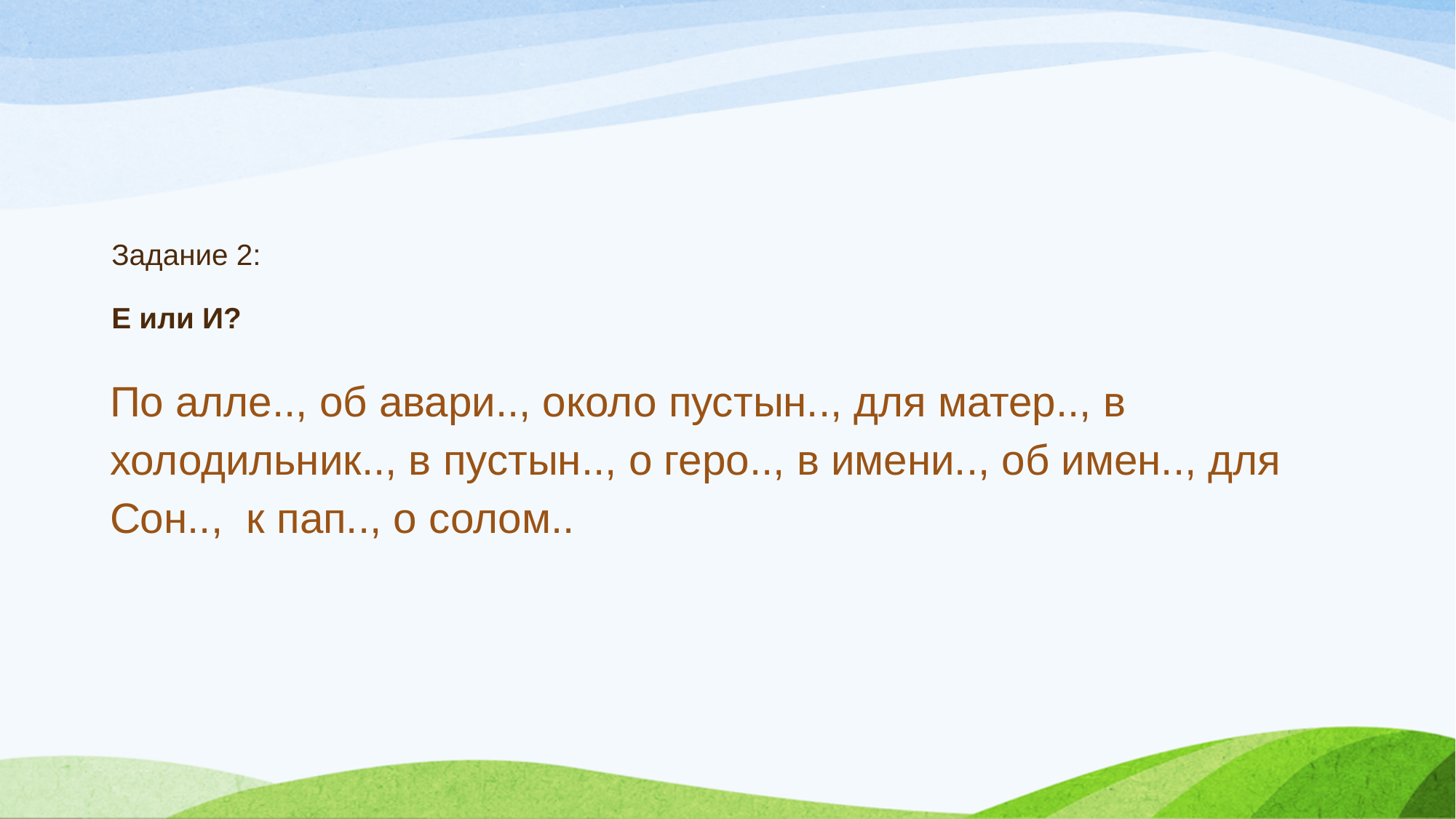

# Задание 2: Е или И?
По алле.., об авари.., около пустын.., для матер.., в холодильник.., в пустын.., о геро.., в имени.., об имен.., для Сон..,  к пап.., о солом..